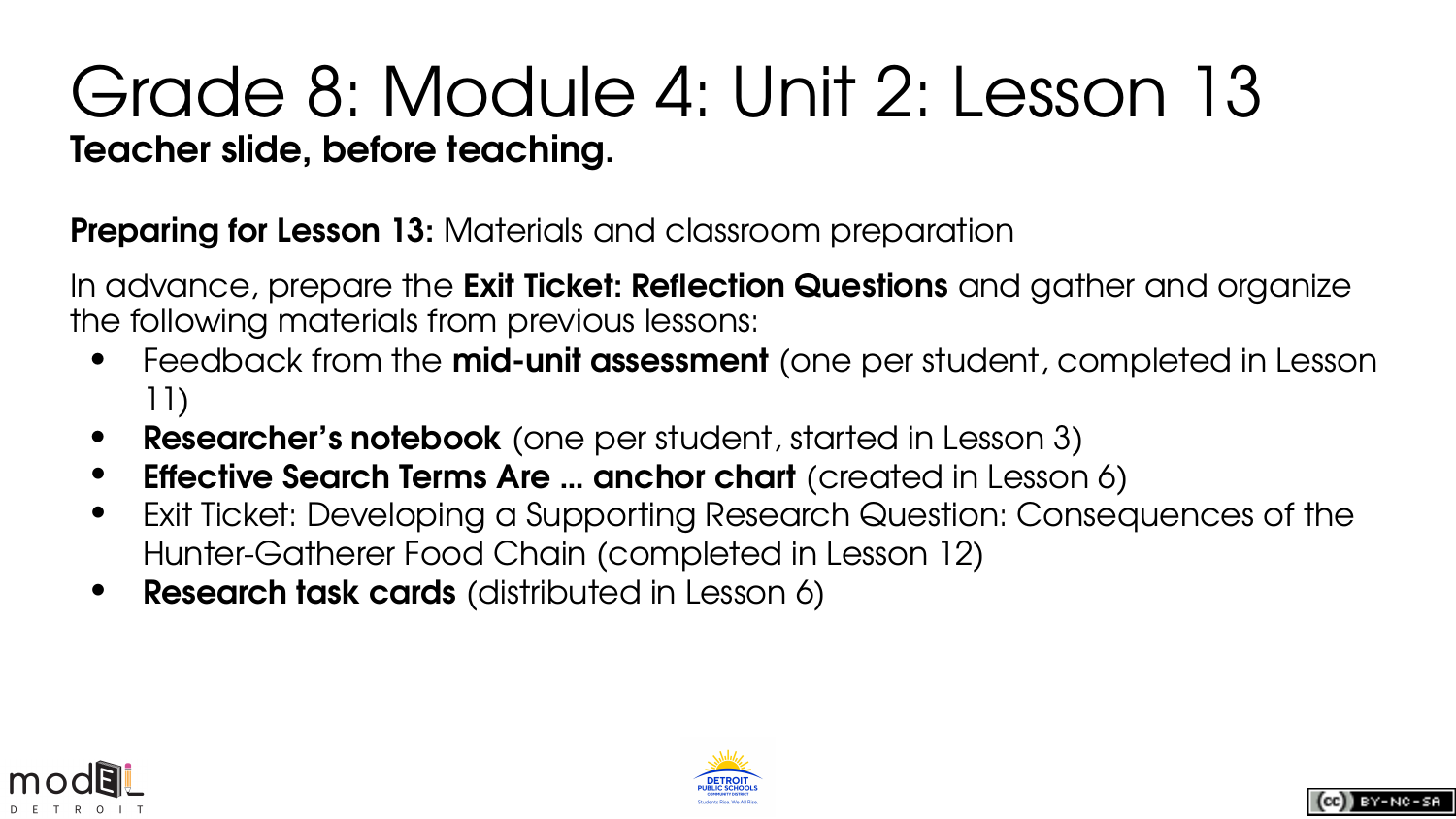

# Grade 8: Module 4: Unit 2: Lesson 13
Teacher slide, before teaching.

Preparing for Lesson 13: Materials and classroom preparation
In advance, prepare the Exit Ticket: Reflection Questions and gather and organize the following materials from previous lessons:
Feedback from the mid-unit assessment (one per student, completed in Lesson 11)
Researcher’s notebook (one per student, started in Lesson 3)
Effective Search Terms Are … anchor chart (created in Lesson 6)
Exit Ticket: Developing a Supporting Research Question: Consequences of the Hunter-Gatherer Food Chain (completed in Lesson 12)
Research task cards (distributed in Lesson 6)